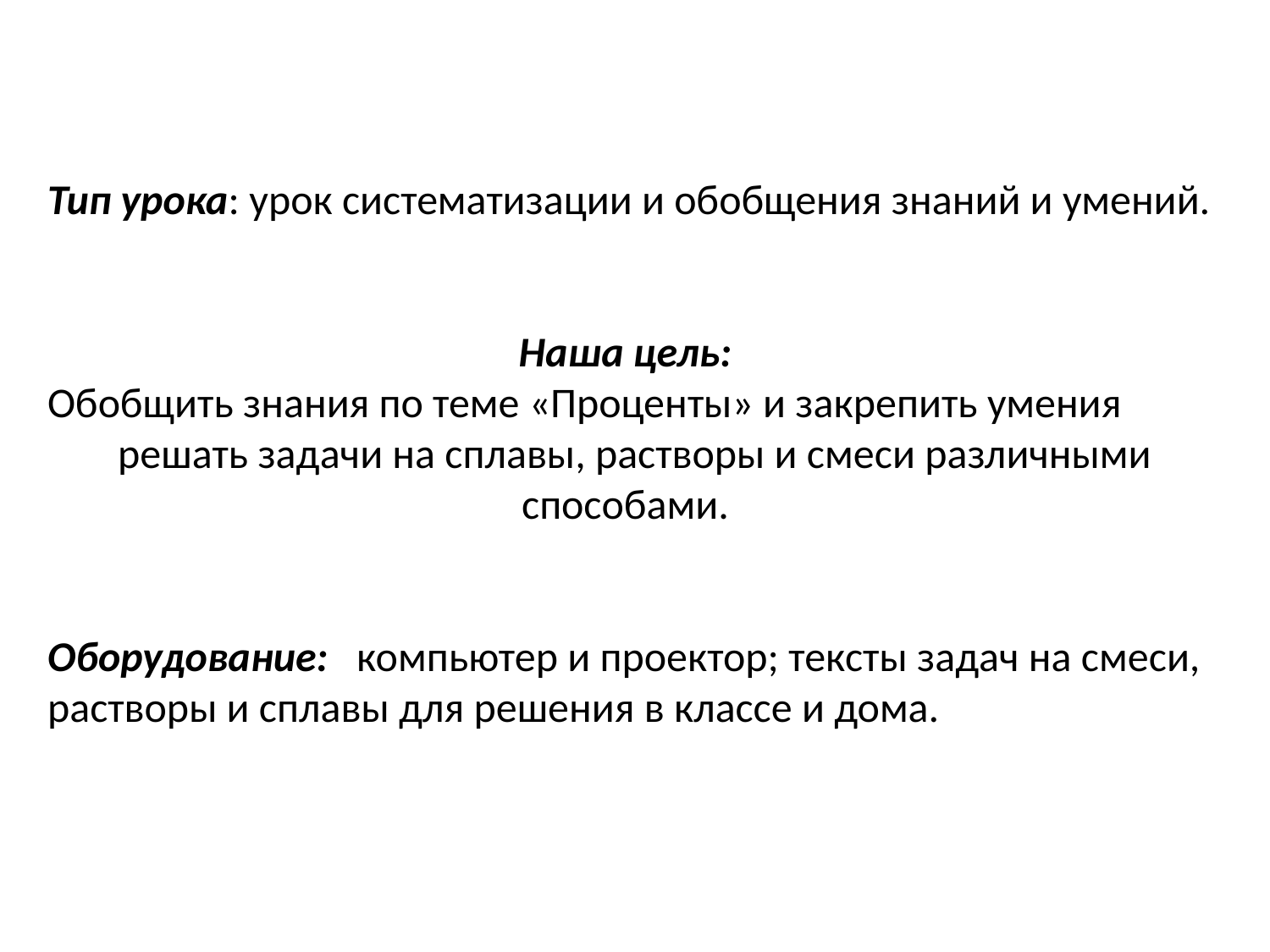

Тип урока: урок систематизации и обобщения знаний и умений.

Наша цель:
Обобщить знания по теме «Проценты» и закрепить умения
 решать задачи на сплавы, растворы и смеси различными способами.

Оборудование:   компьютер и проектор; тексты задач на смеси, растворы и сплавы для решения в классе и дома.